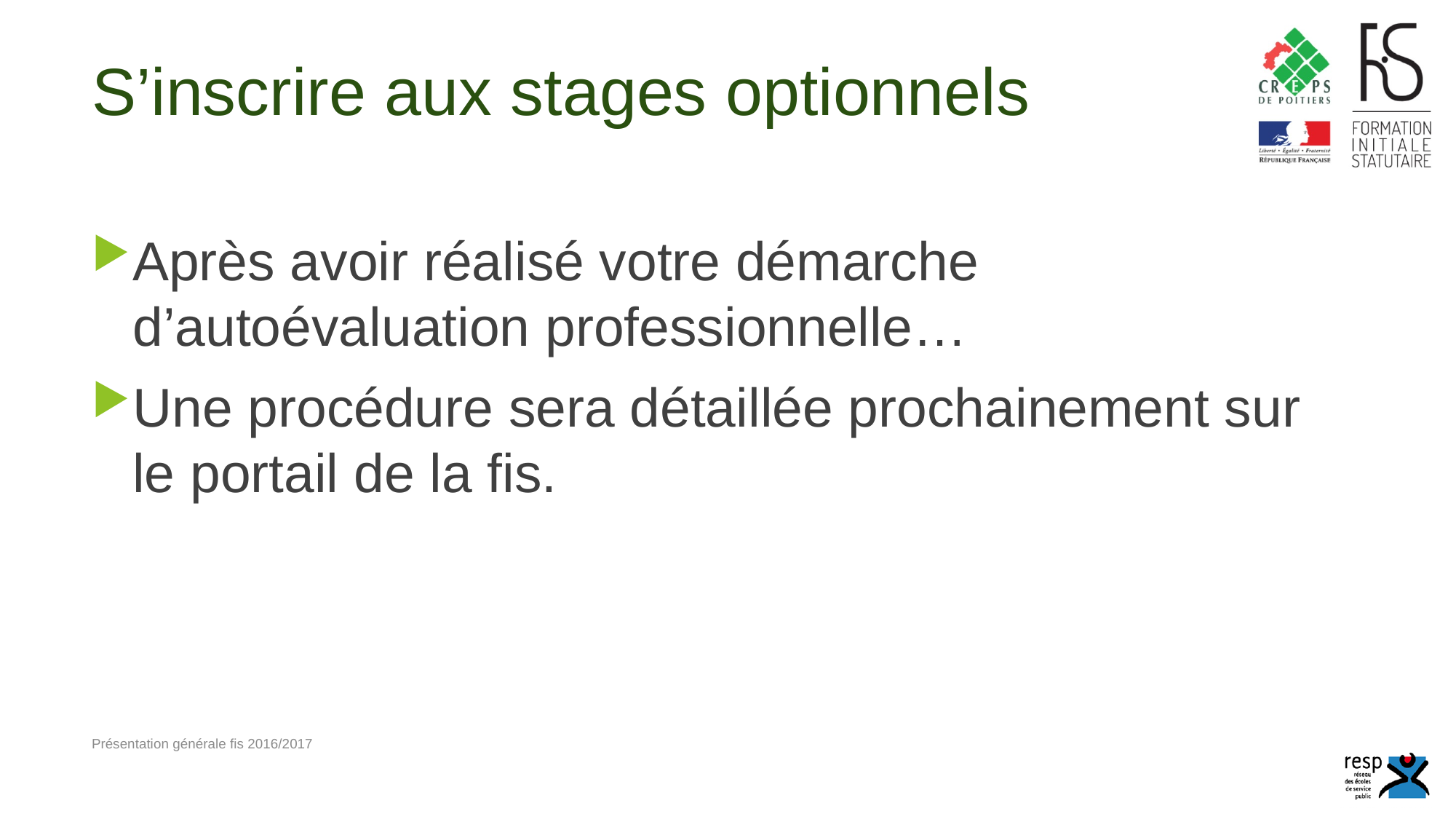

# S’inscrire aux stages optionnels
Après avoir réalisé votre démarche d’autoévaluation professionnelle…
Une procédure sera détaillée prochainement sur le portail de la fis.

Présentation générale fis 2016/2017